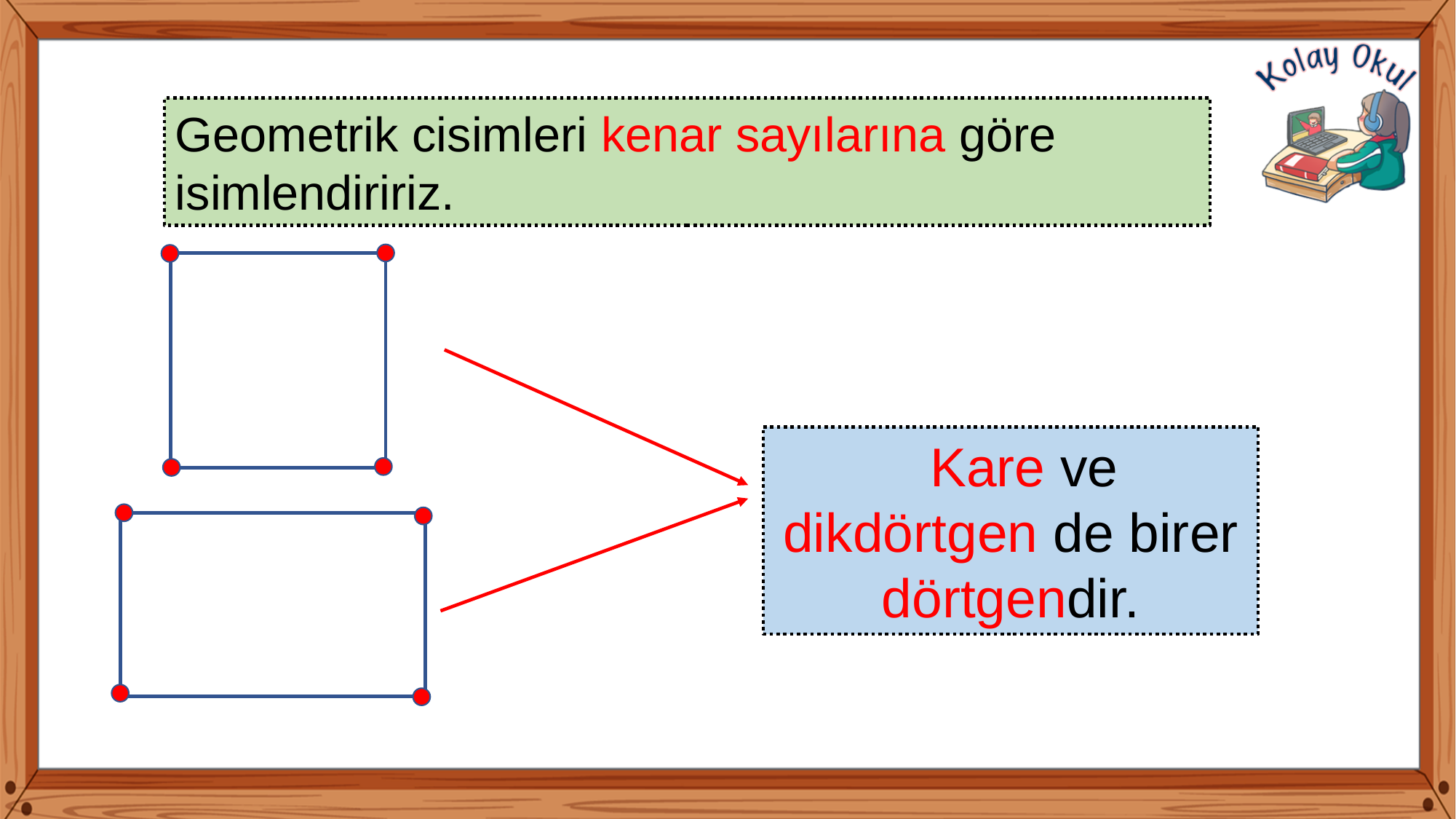

Geometrik cisimleri kenar sayılarına göre isimlendiririz.

  Kare ve dikdörtgen de birer dörtgendir.